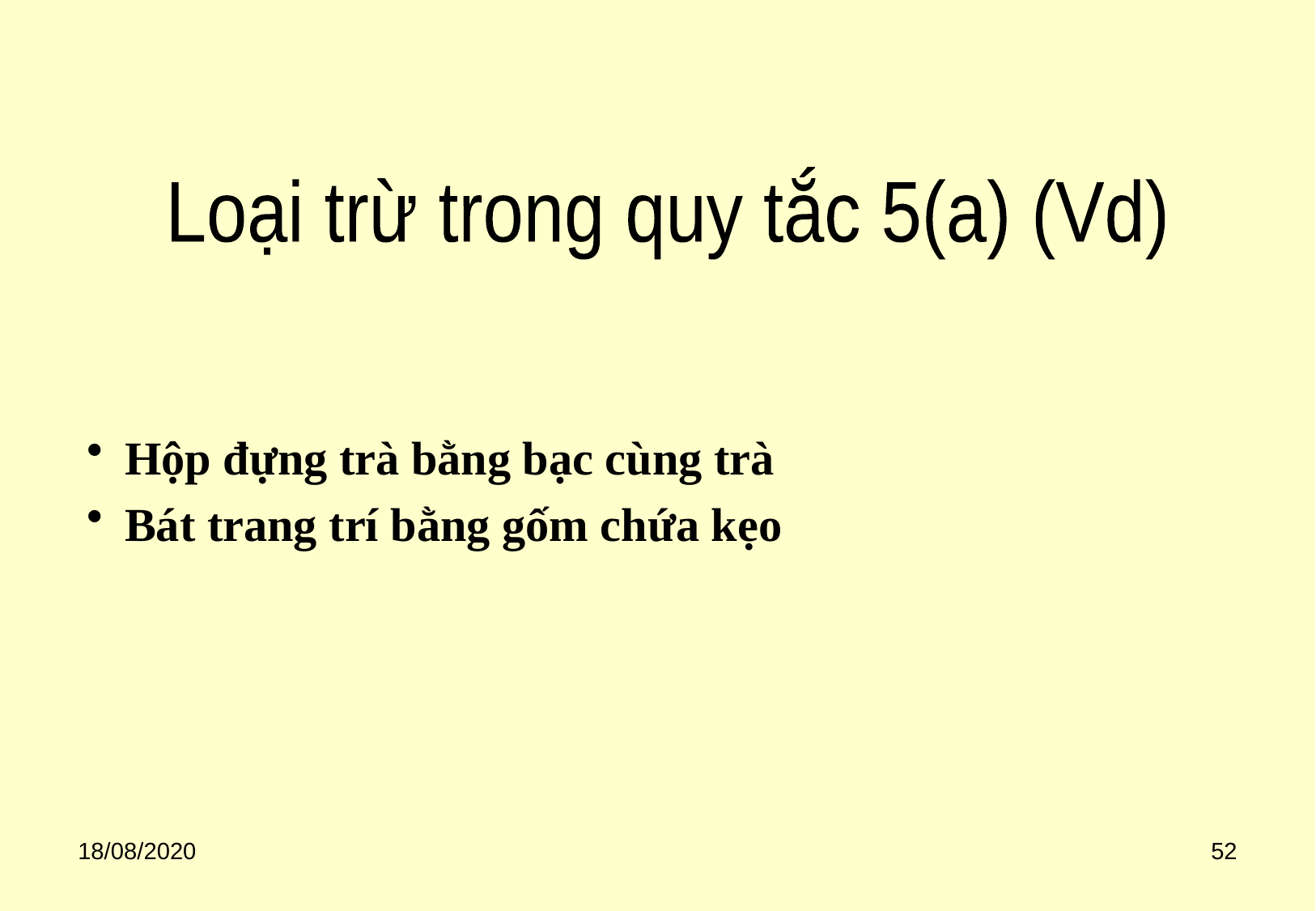

Loại trừ trong quy tắc 5(a) (Vd)
Hộp đựng trà bằng bạc cùng trà
Bát trang trí bằng gốm chứa kẹo
18/08/2020
52